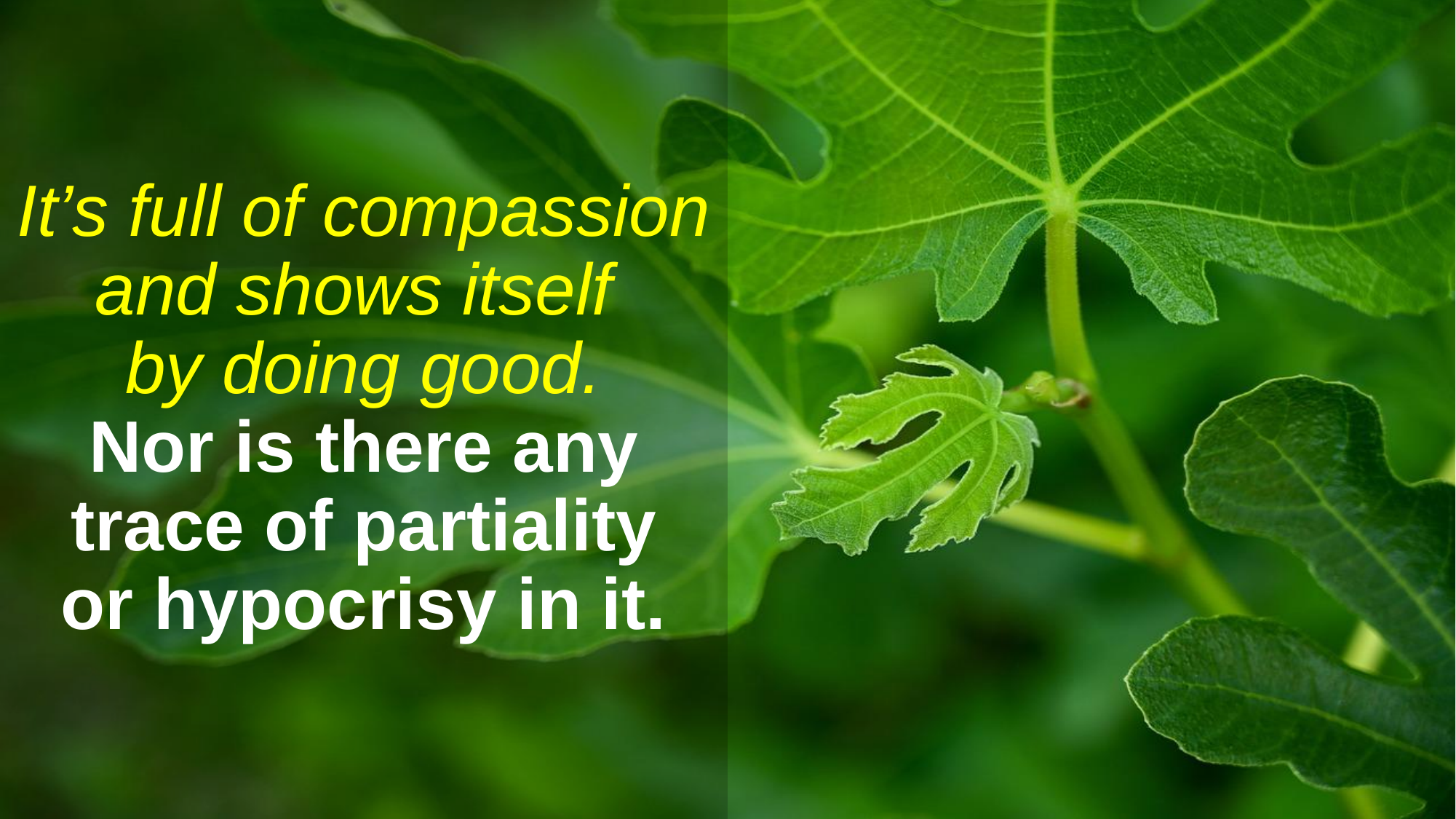

# It’s full of compassion and shows itself by doing good. Nor is there any trace of partiality or hypocrisy in it.